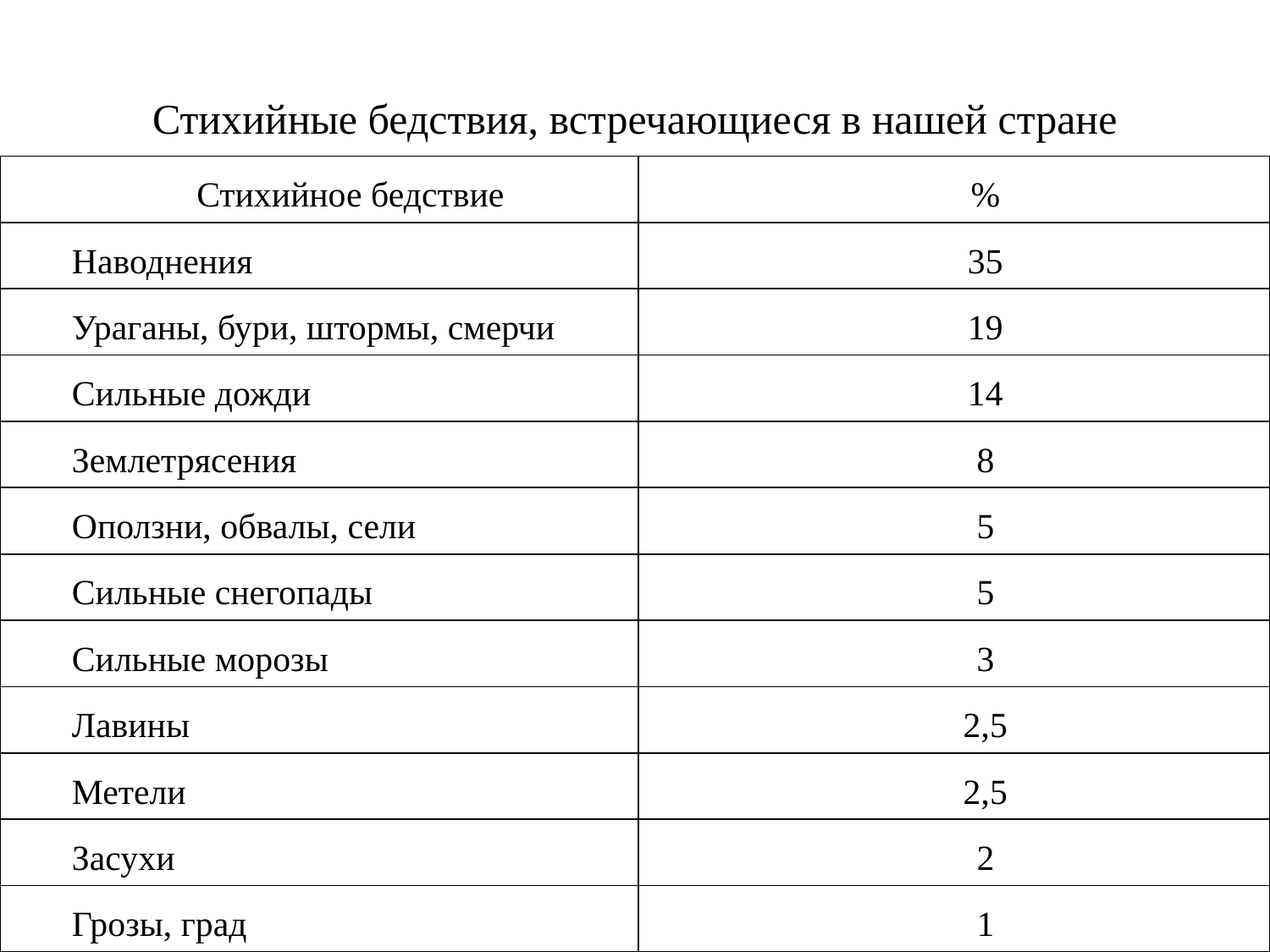

# Стихийные бедствия, встречающиеся в нашей стране
| Стихийное бедствие | % |
| --- | --- |
| Наводнения | 35 |
| Ураганы, бури, штормы, смерчи | 19 |
| Сильные дожди | 14 |
| Землетрясения | 8 |
| Оползни, обвалы, сели | 5 |
| Сильные снегопады | 5 |
| Сильные морозы | 3 |
| Лавины | 2,5 |
| Метели | 2,5 |
| Засухи | 2 |
| Грозы, град | 1 |